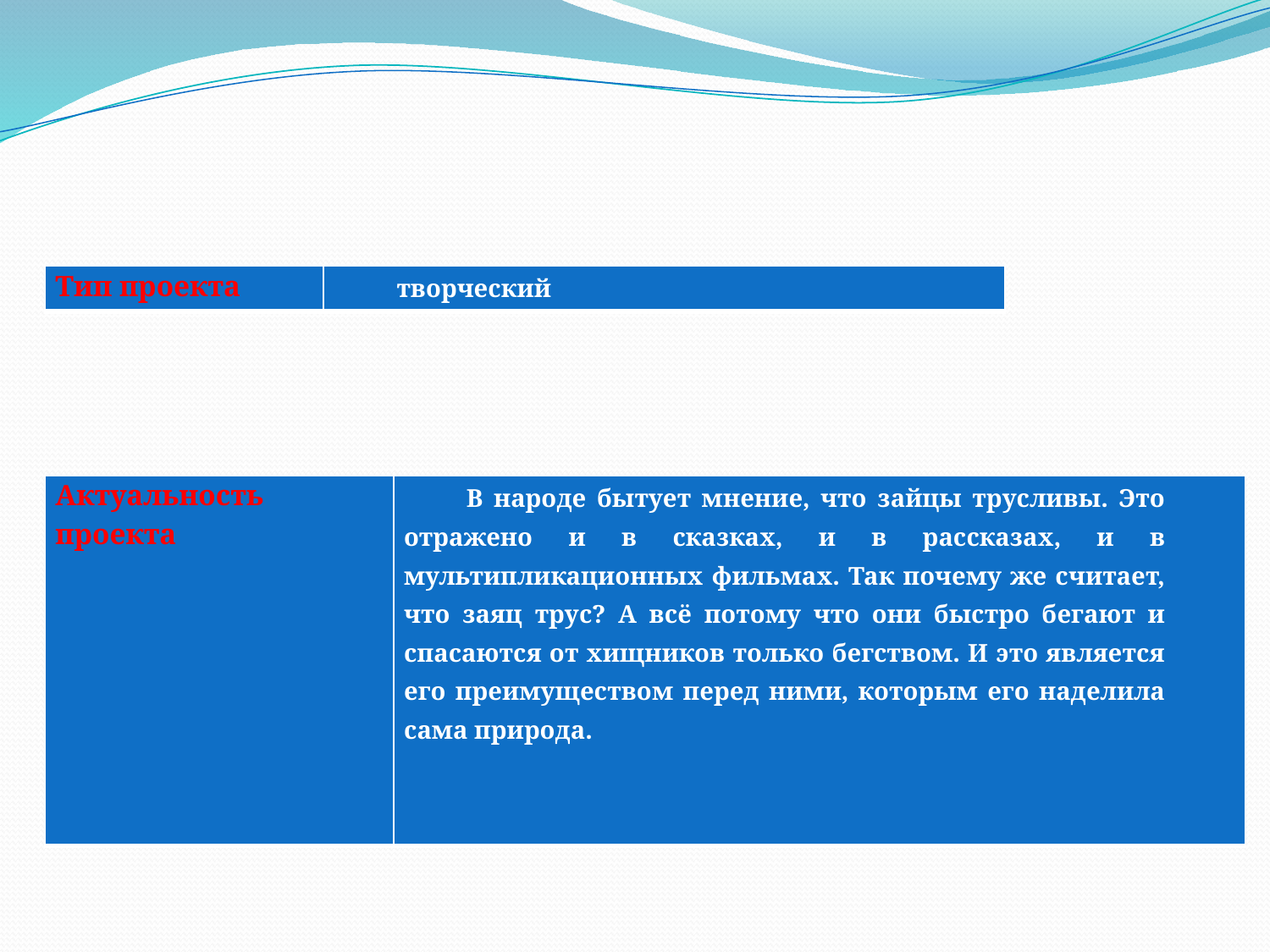

| Тип проекта | творческий |
| --- | --- |
| Актуальность проекта | В народе бытует мнение, что зайцы трусливы. Это отражено и в сказках, и в рассказах, и в мультипликационных фильмах. Так почему же считает, что заяц трус? А всё потому что они быстро бегают и спасаются от хищников только бегством. И это является его преимуществом перед ними, которым его наделила сама природа. |
| --- | --- |